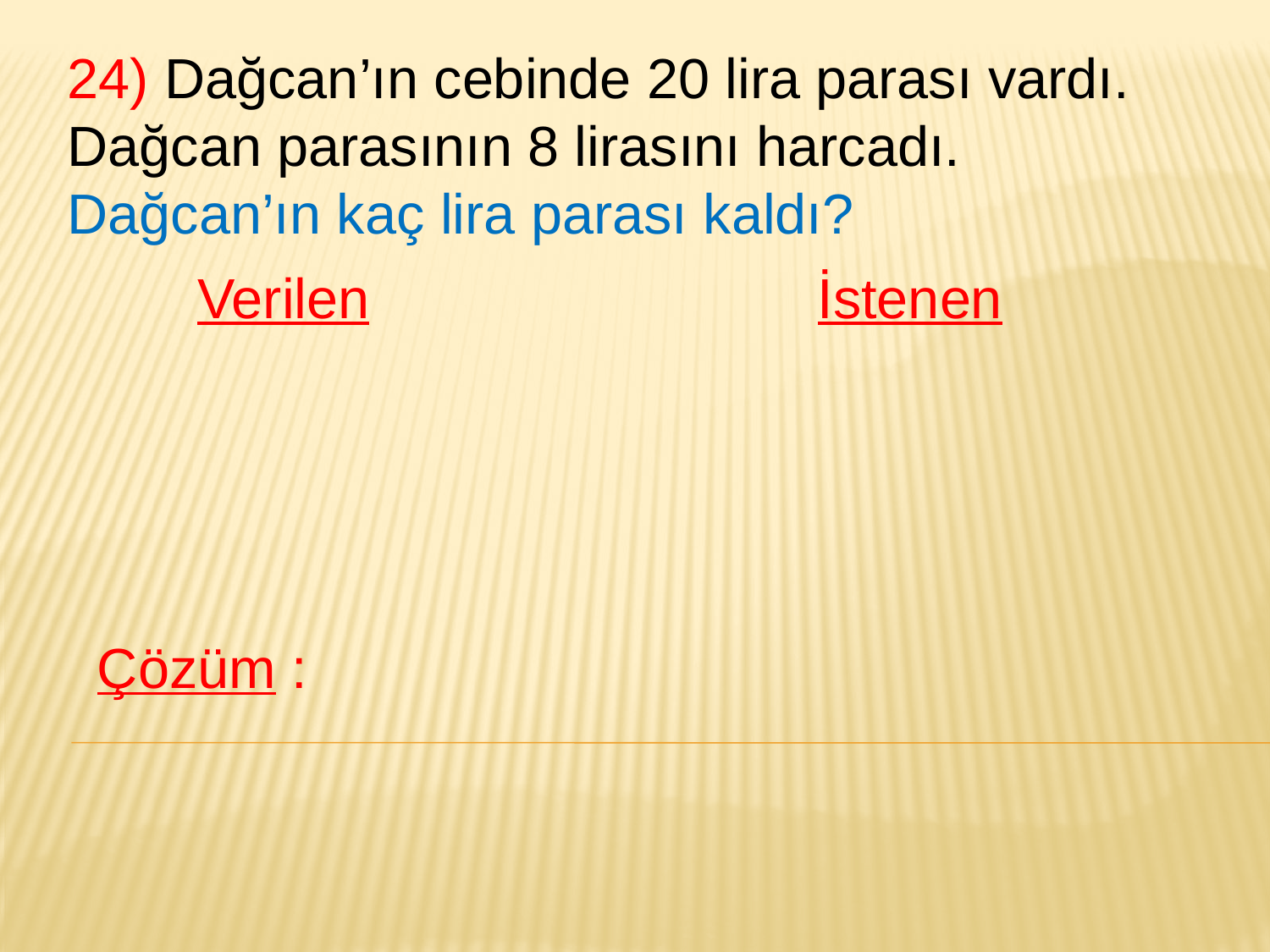

24) Dağcan’ın cebinde 20 lira parası vardı. Dağcan parasının 8 lirasını harcadı. Dağcan’ın kaç lira parası kaldı?

Verilen
İstenen
Çözüm :